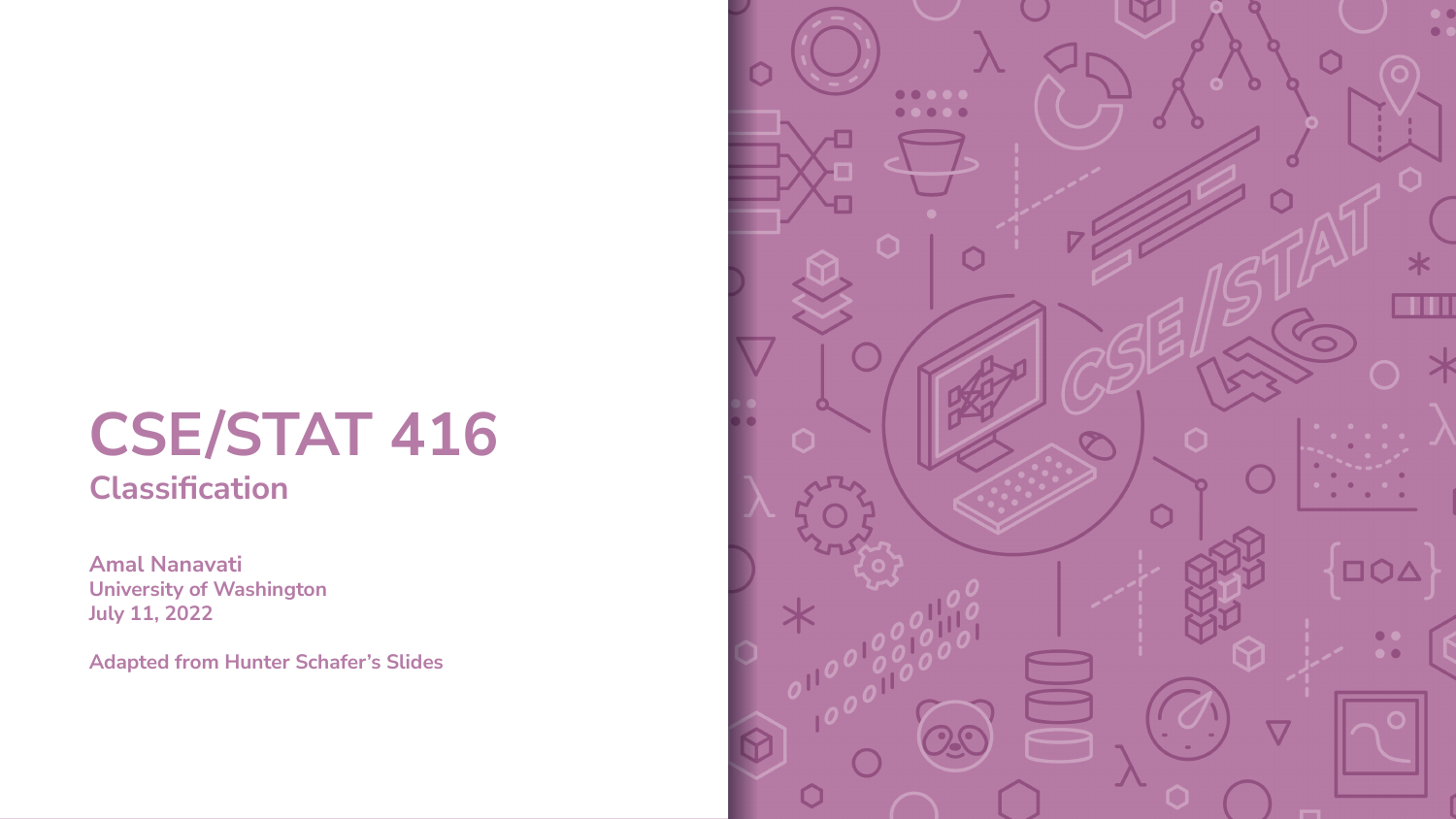

# CSE/STAT 416 Classification Amal Nanavati University of Washington July 11, 2022 Adapted from Hunter Schafer’s Slides